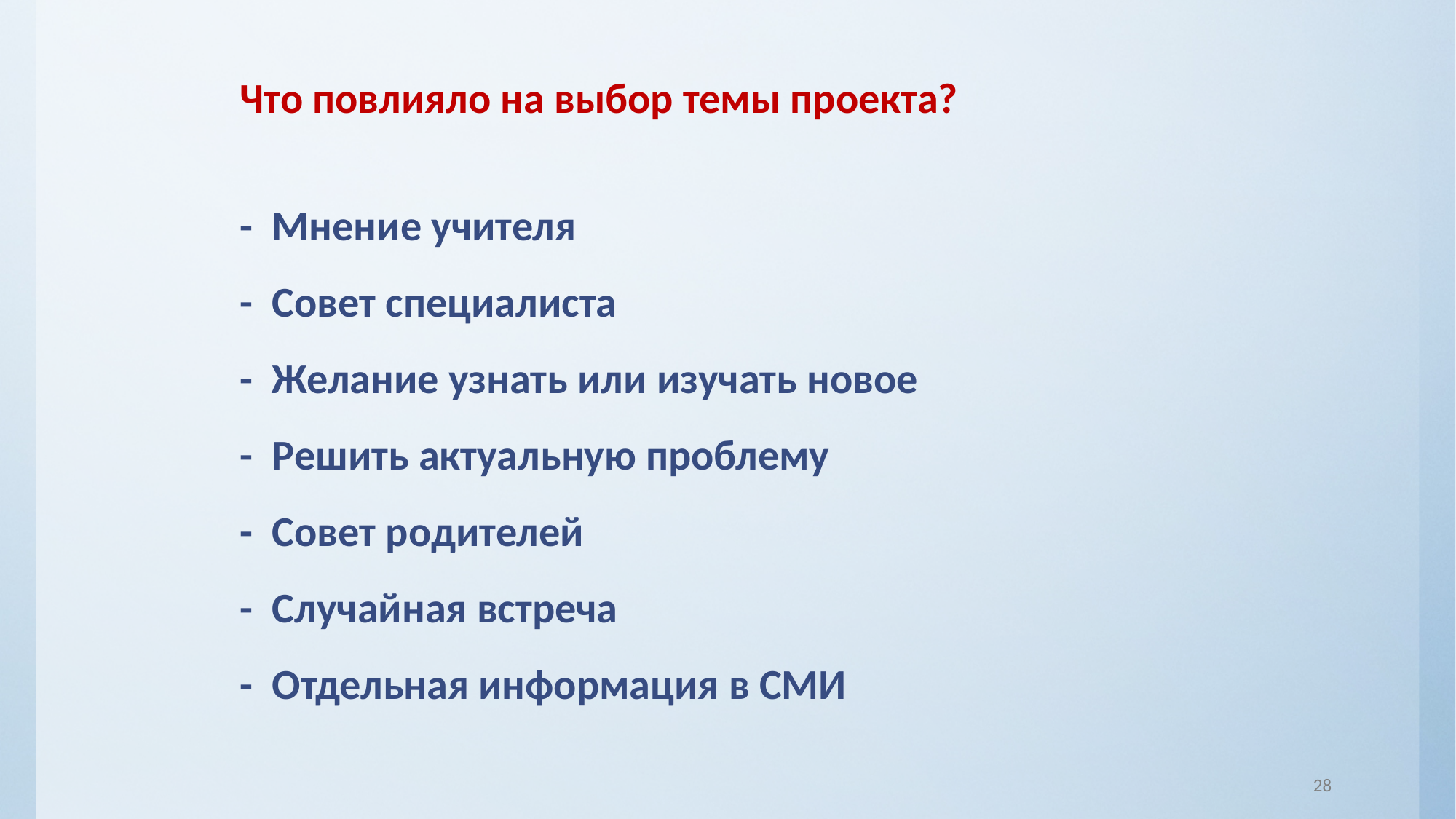

Что повлияло на выбор темы проекта?

-  Мнение учителя
-  Совет специалиста
-  Желание узнать или изучать новое
-  Решить актуальную проблему
-  Совет родителей
-  Случайная встреча
-  Отдельная информация в СМИ
28